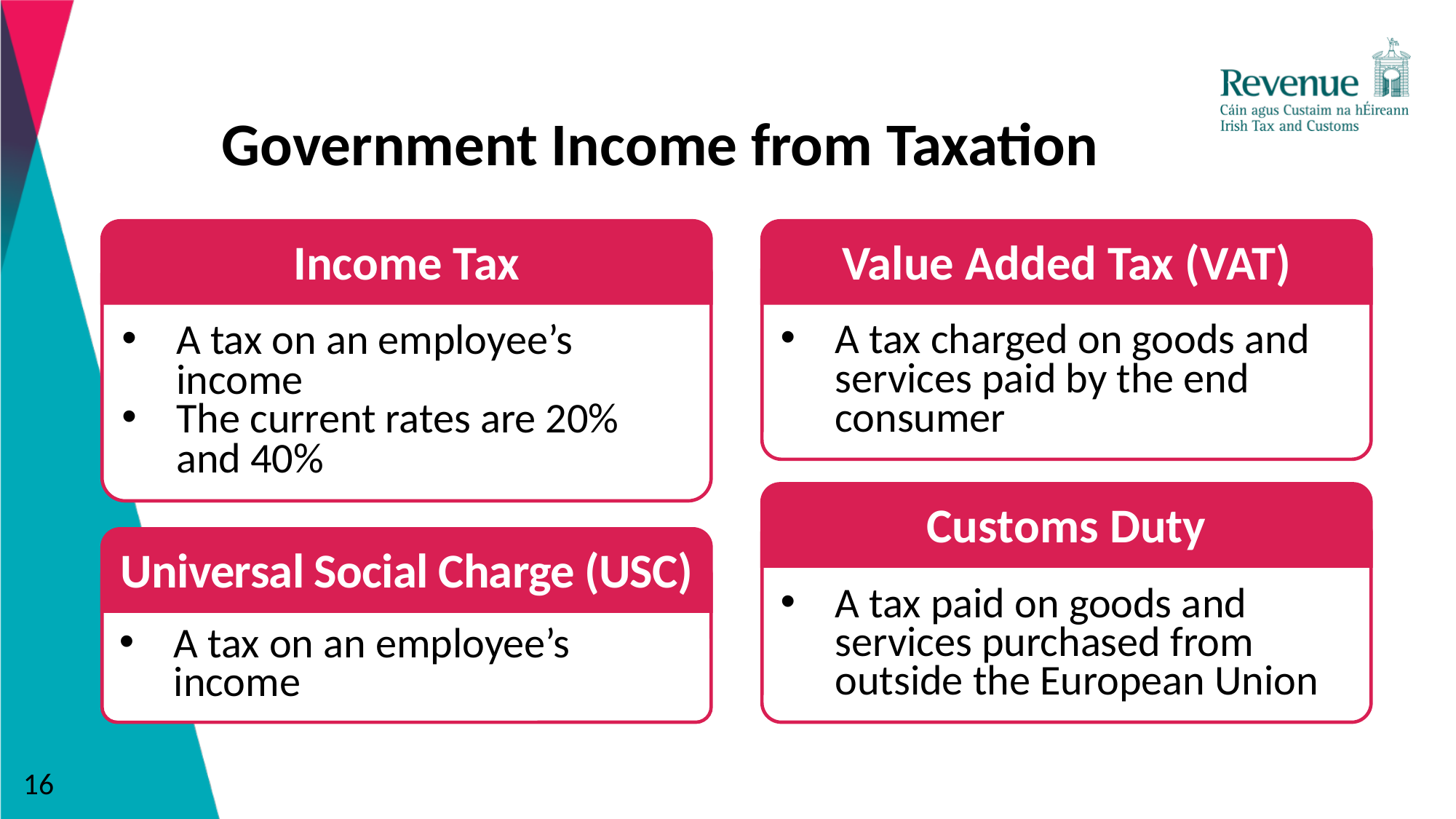

# Government Income from Taxation

Income Tax
A tax on an employee’s income
The current rates are 20% and 40%
Value Added Tax (VAT)
A tax charged on goods and services paid by the end consumer
Customs Duty
A tax paid on goods and services purchased from outside the European Union
Universal Social Charge (USC)
A tax on an employee’s income
16